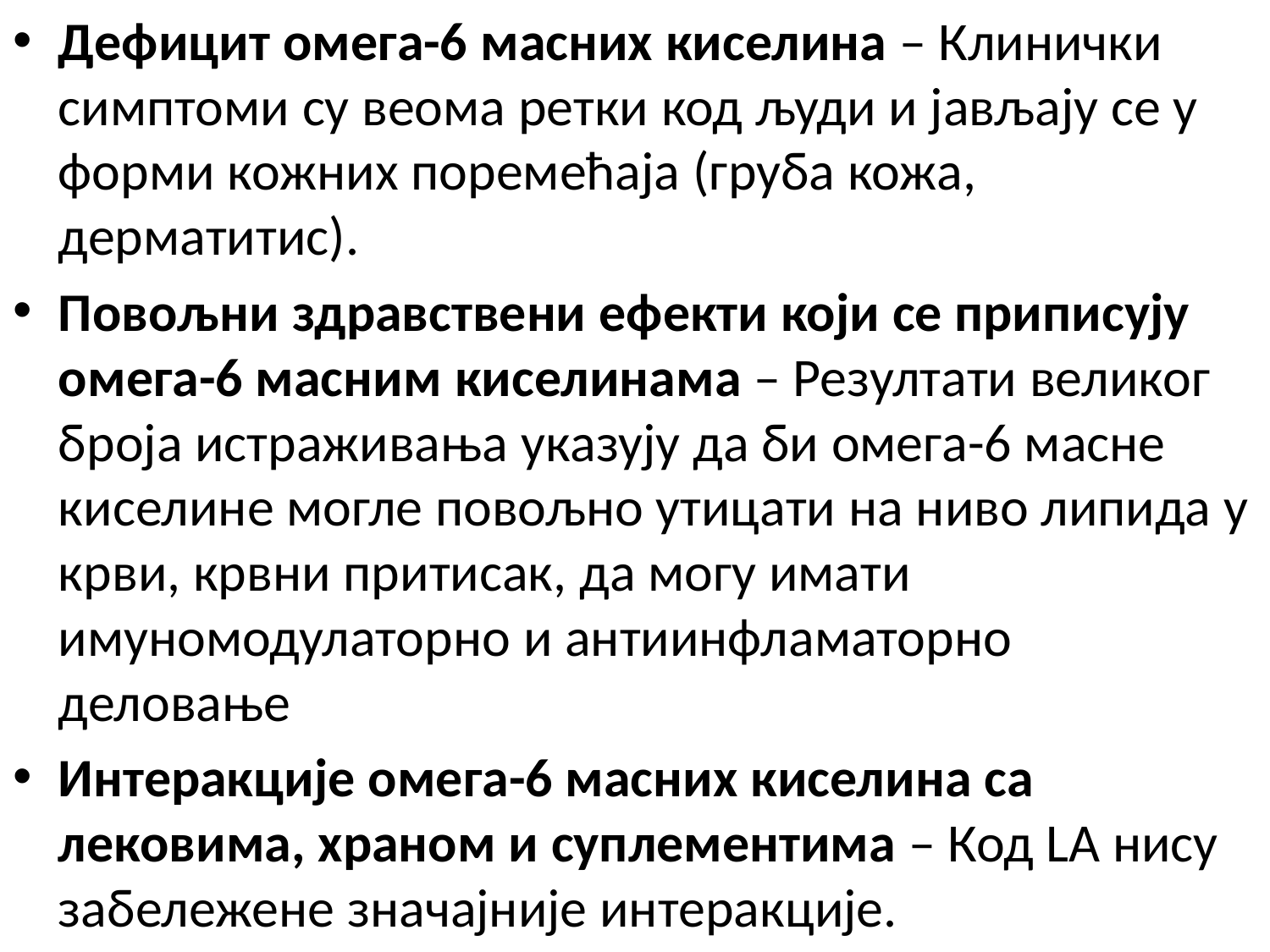

Дефицит омега-6 масних киселина – Клинички симптоми су веома ретки код људи и јављају се у форми кожних поремећаја (груба кожа, дерматитис).
Повољни здравствени ефекти који се приписују омега-6 масним киселинама – Резултати великог броја истраживања указују да би омега-6 масне киселине могле повољно утицати на ниво липида у крви, крвни притисак, да могу имати имуномодулаторно и антиинфламаторно деловање
Интеракције омега-6 масних киселина са лековима, храном и суплементима – Код LА нису забележене значајније интеракције.